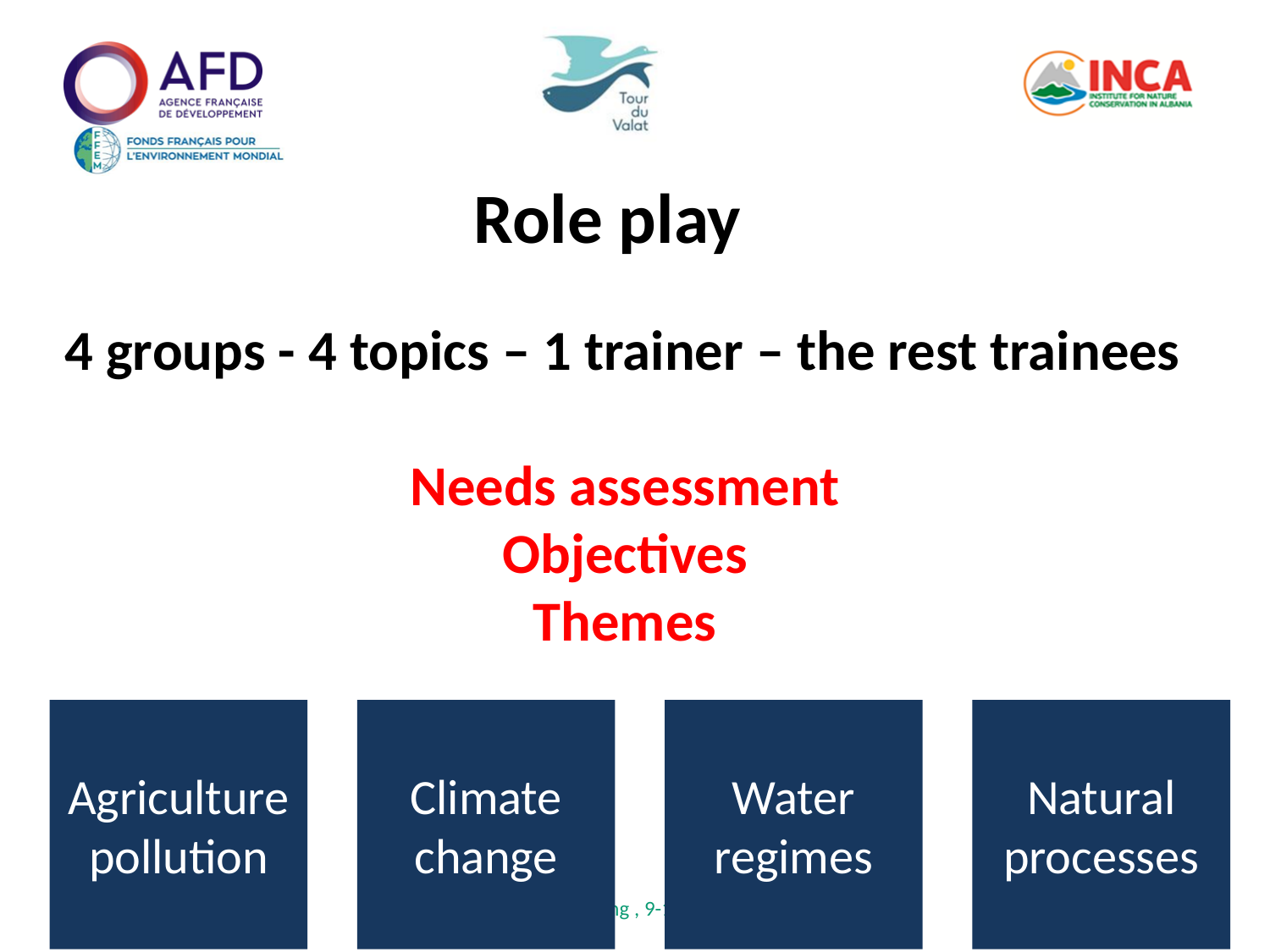

Role play
 4 groups - 4 topics – 1 trainer – the rest trainees

Needs assessment
Objectives
Themes

Agriculture pollution

Climate change

Water regimes

Natural processes

Tirana training , 9-11/10/2019
9